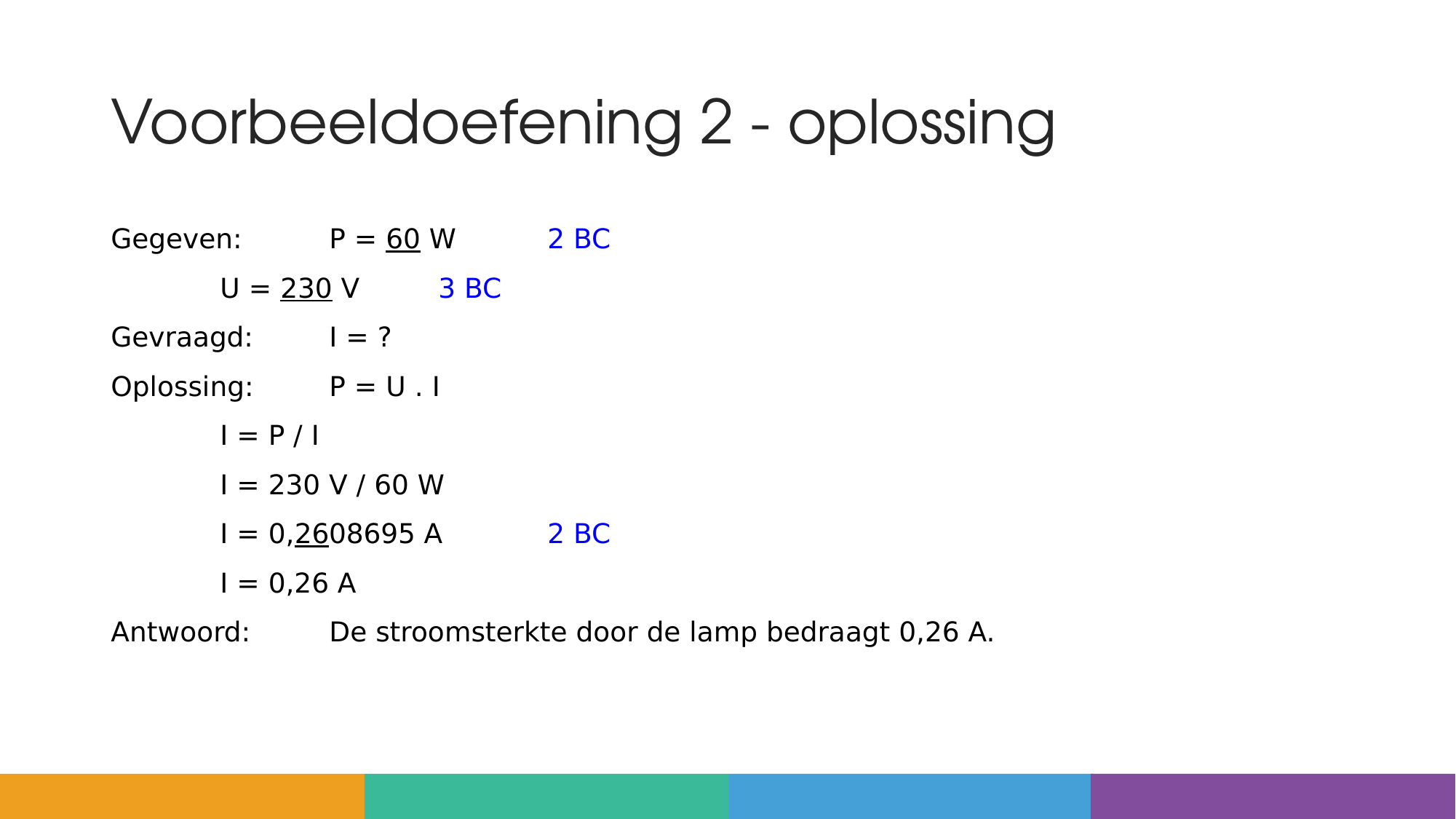

# Voorbeeldoefening 2 - oplossing
Gegeven:	P = 60 W	2 BC
	U = 230 V	3 BC
Gevraagd:	I = ?
Oplossing:	P = U . I
	I = P / I
	I = 230 V / 60 W
	I = 0,2608695 A	2 BC
	I = 0,26 A
Antwoord:	De stroomsterkte door de lamp bedraagt 0,26 A.